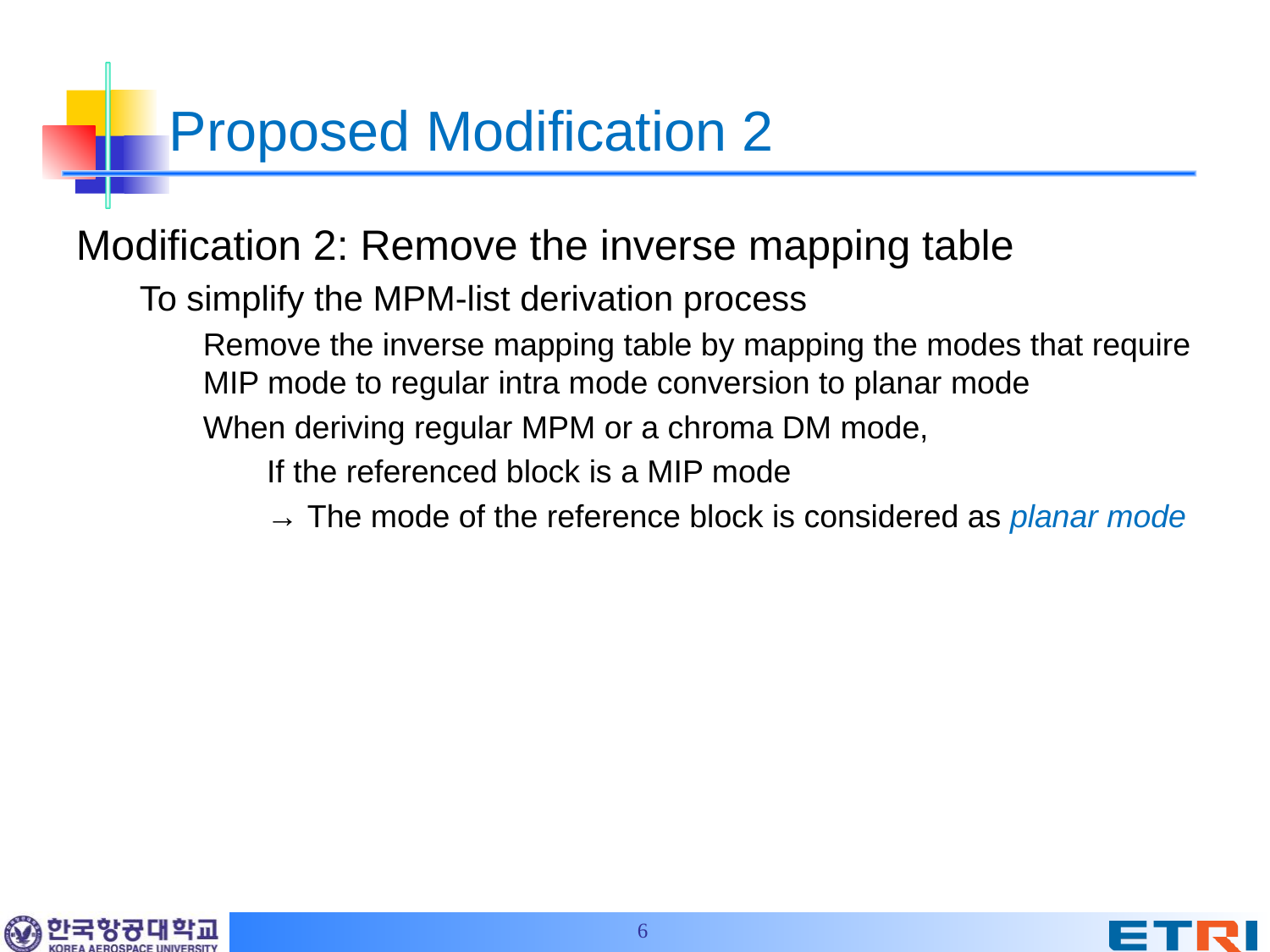

Proposed Modification 2
Modification 2: Remove the inverse mapping table
To simplify the MPM-list derivation process
Remove the inverse mapping table by mapping the modes that require MIP mode to regular intra mode conversion to planar mode
When deriving regular MPM or a chroma DM mode,
If the referenced block is a MIP mode
→ The mode of the reference block is considered as planar mode